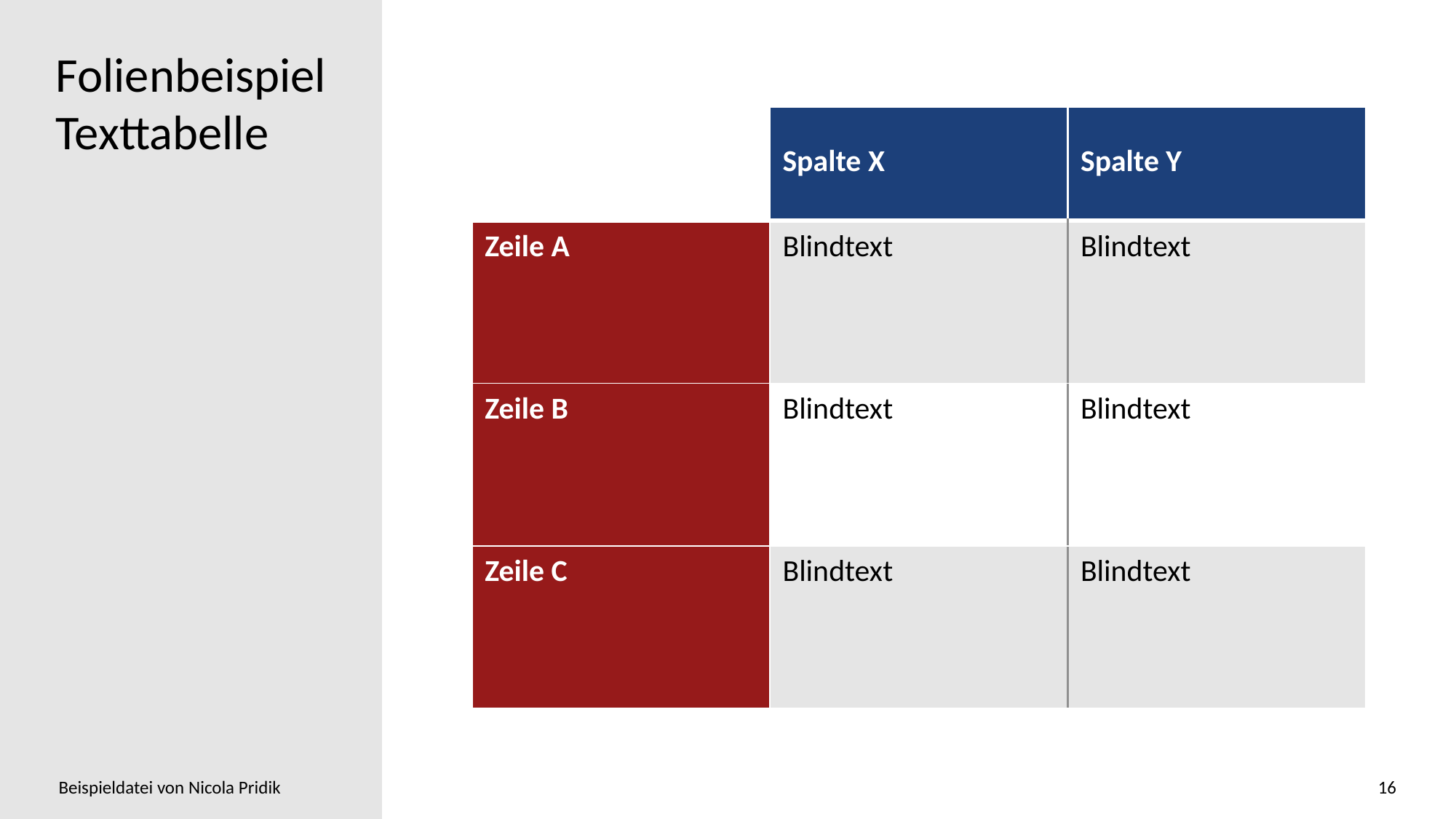

# Folienbeispiel Texttabelle
|  | Spalte X | Spalte Y |
| --- | --- | --- |
| Zeile A | Blindtext | Blindtext |
| Zeile B | Blindtext | Blindtext |
| Zeile C | Blindtext | Blindtext |
Beispieldatei von Nicola Pridik
16